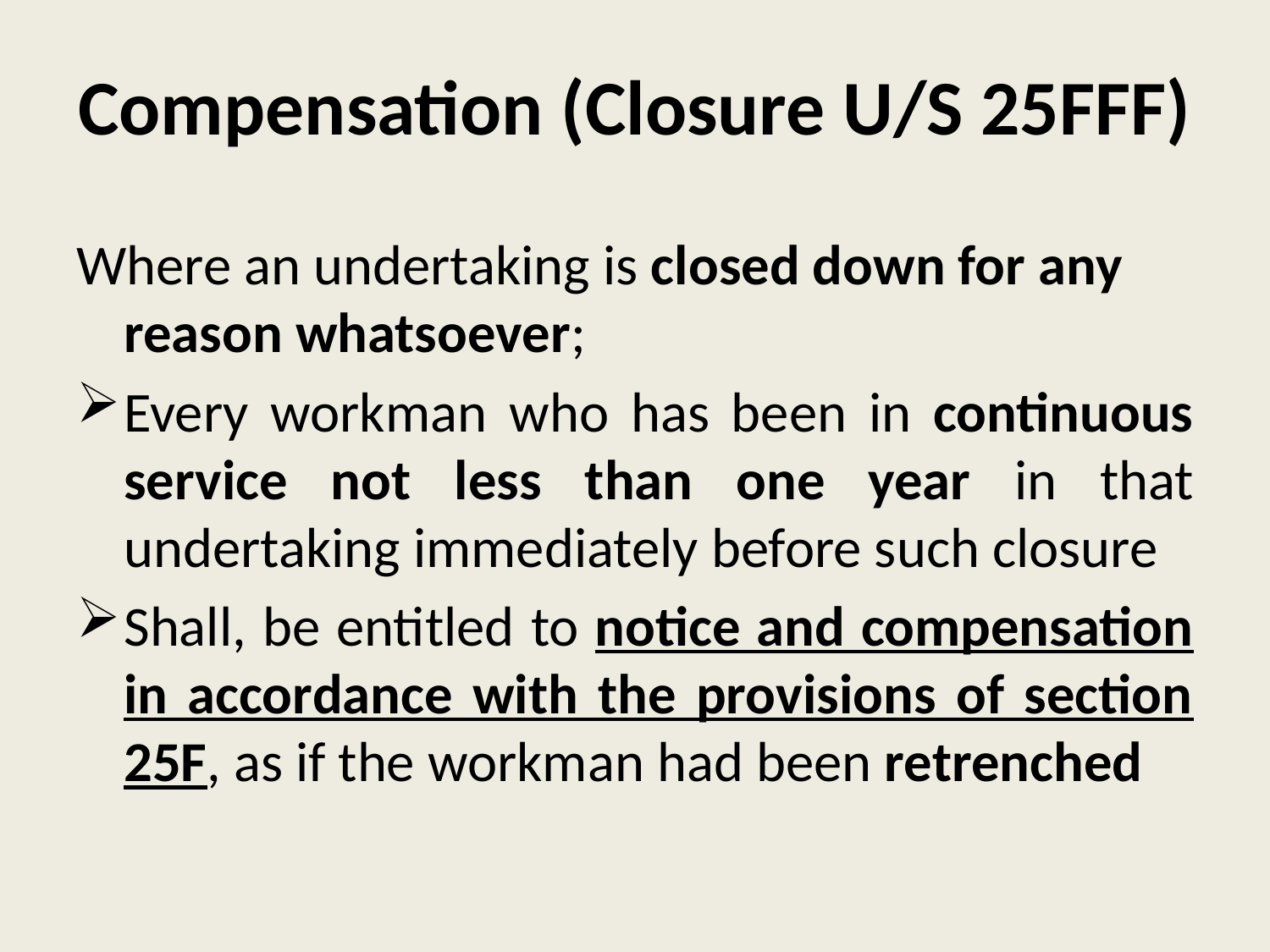

# Compensation (Closure U/S 25FFF)
Where an undertaking is closed down for any reason whatsoever;
Every workman who has been in continuous service not less than one year in that undertaking immediately before such closure
Shall, be entitled to notice and compensation in accordance with the provisions of section 25F, as if the workman had been retrenched